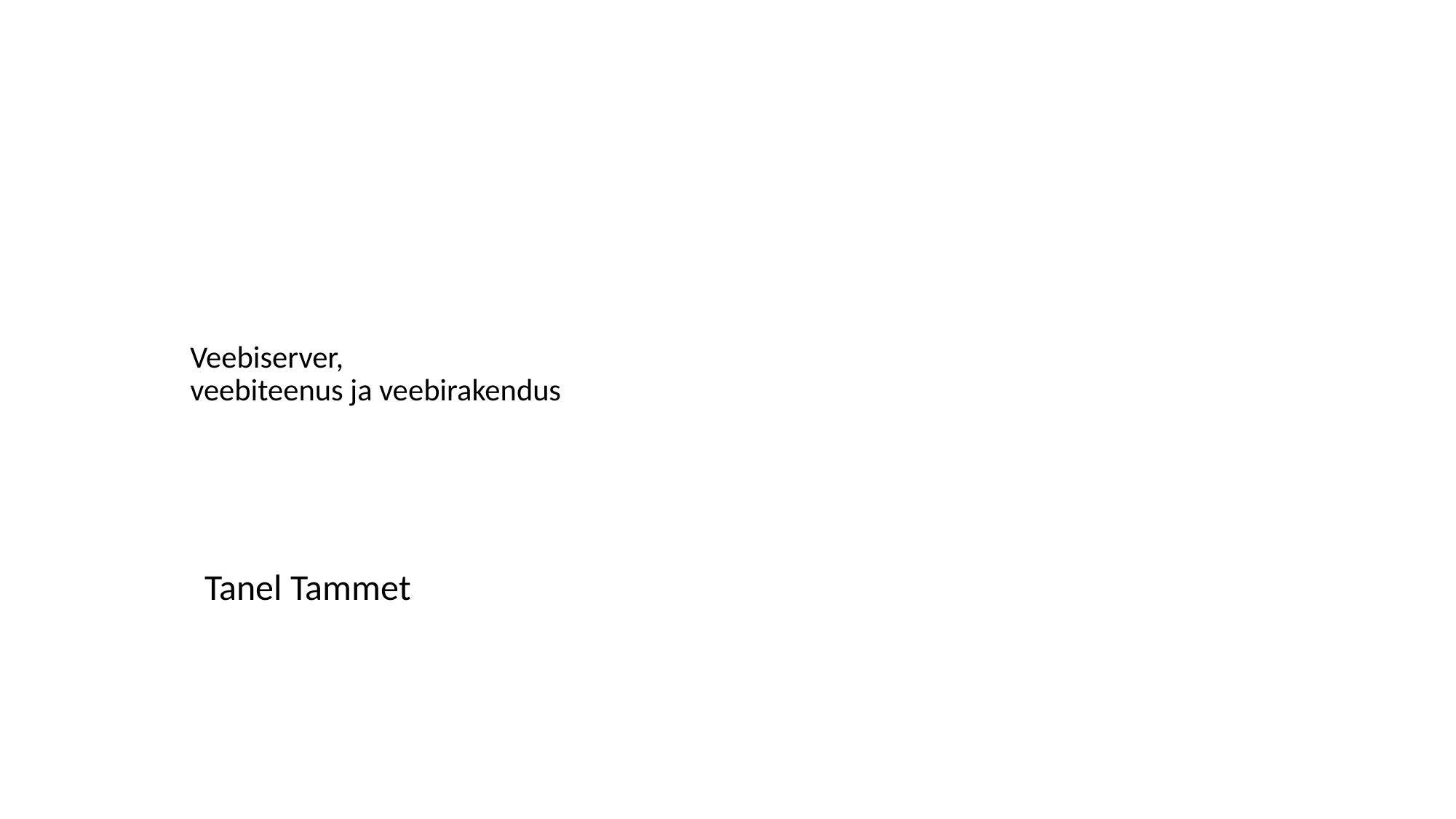

# Veebiserver, veebiteenus ja veebirakendus

Tanel Tammet